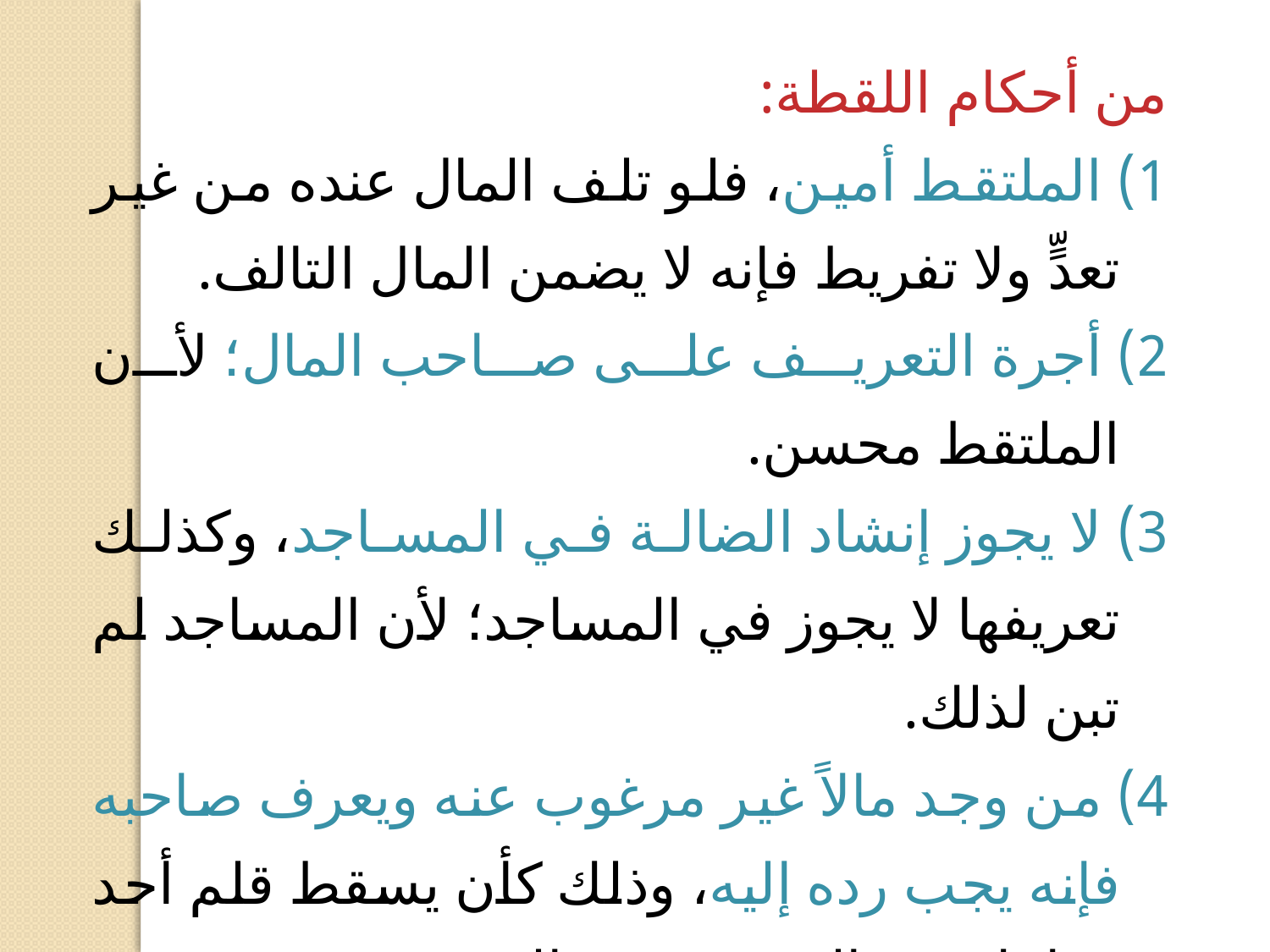

من أحكام اللقطة:
 الملتقط أمين، فلو تلف المال عنده من غير تعدٍّ ولا تفريط فإنه لا يضمن المال التالف.
 أجرة التعريف على صاحب المال؛ لأن الملتقط محسن.
 لا يجوز إنشاد الضالة في المساجد، وكذلك تعريفها لا يجوز في المساجد؛ لأن المساجد لم تبن لذلك.
 من وجد مالاً غير مرغوب عنه ويعرف صاحبه فإنه يجب رده إليه، وذلك كأن يسقط قلم أحد زملائك في الصف فترده إليه.